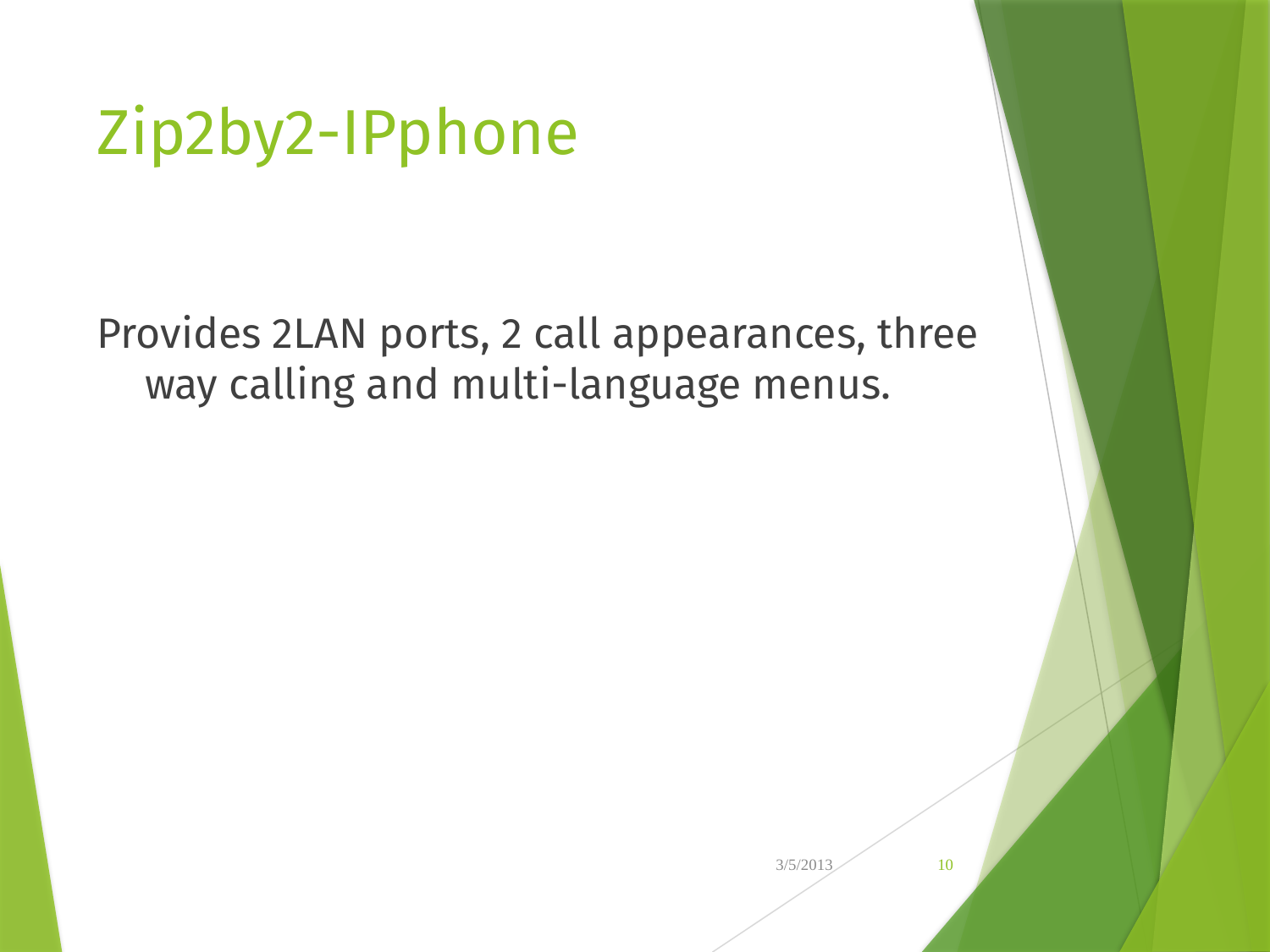

# Zip2by2-IPphone
Provides 2LAN ports, 2 call appearances, three way calling and multi-language menus.
3/5/2013
10